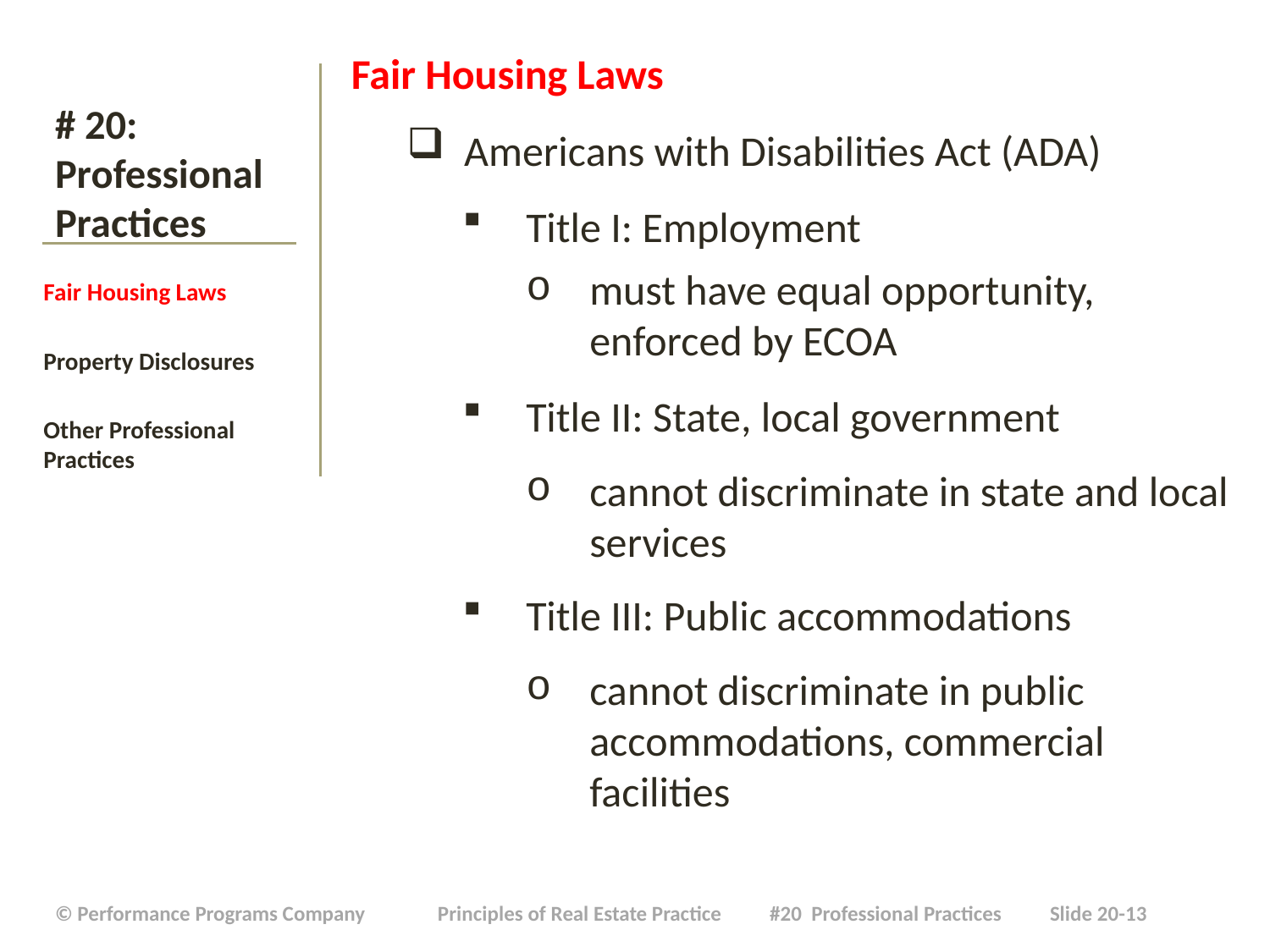

Fair Housing Laws

  Americans with Disabilities Act (ADA)
Title I: Employment
must have equal opportunity, enforced by ECOA
Title II: State, local government
cannot discriminate in state and local services
Title III: Public accommodations
cannot discriminate in public accommodations, commercial facilities

# # 20: Professional Practices

Fair Housing Laws

Property Disclosures

Other Professional Practices

| © Performance Programs Company Principles of Real Estate Practice #20 Professional Practices Slide 20-13 |
| --- |